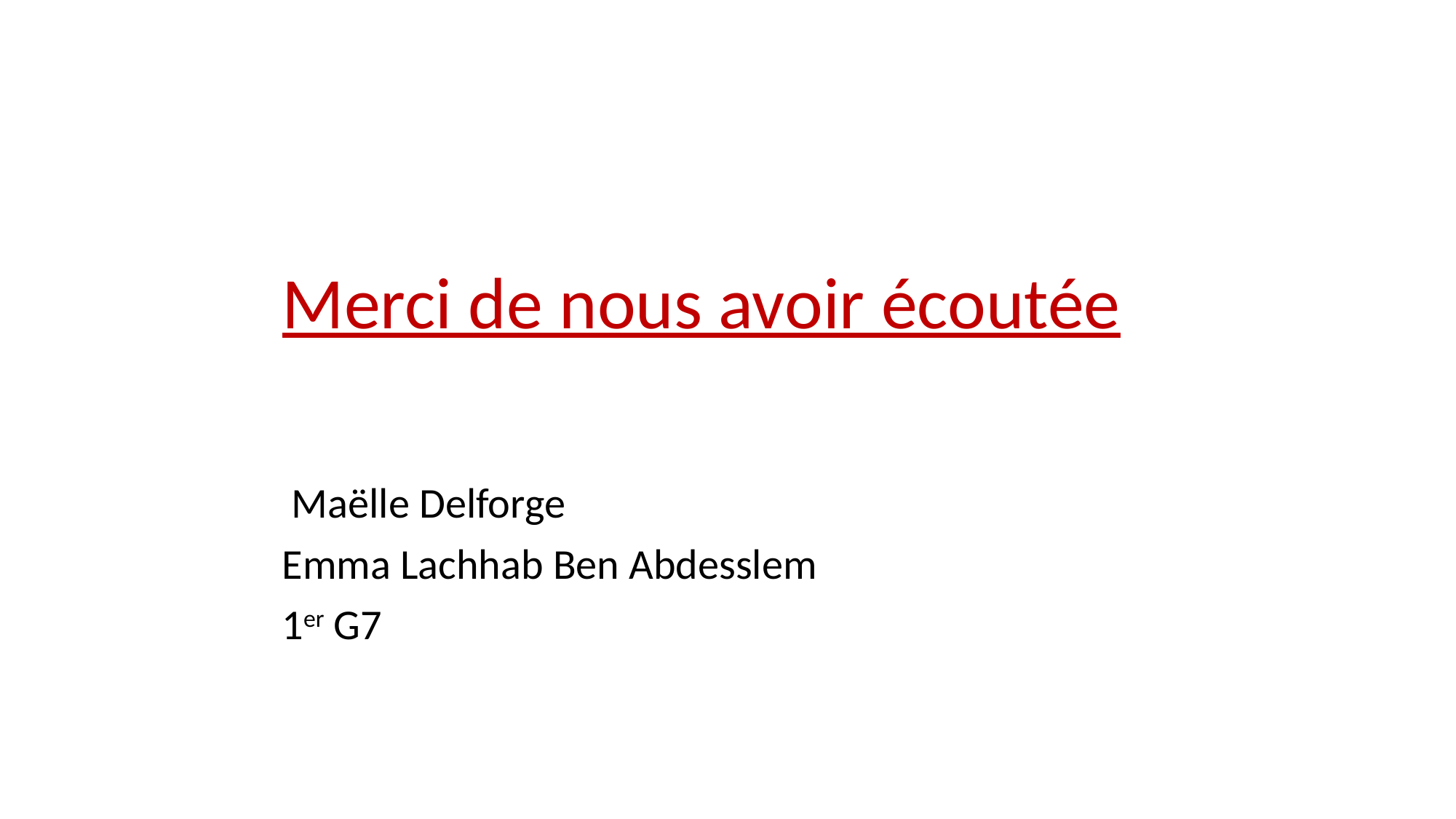

#
Merci de nous avoir écoutée

 Maëlle Delforge
Emma Lachhab Ben Abdesslem
1er G7